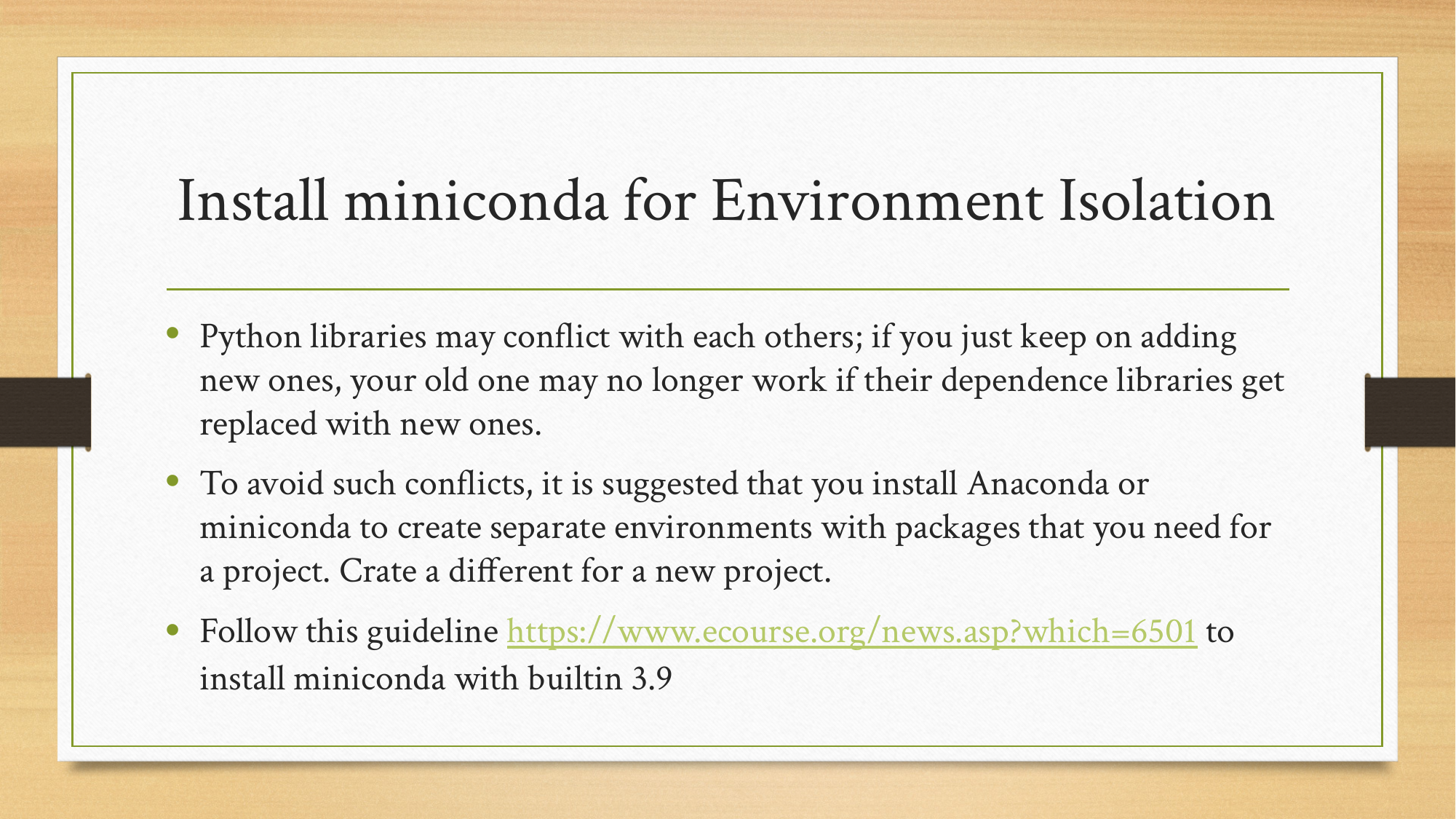

# Install miniconda for Environment Isolation
Python libraries may conflict with each others; if you just keep on adding new ones, your old one may no longer work if their dependence libraries get replaced with new ones.
To avoid such conflicts, it is suggested that you install Anaconda or miniconda to create separate environments with packages that you need for a project. Crate a different for a new project.
Follow this guideline https://www.ecourse.org/news.asp?which=6501 to install miniconda with builtin 3.9